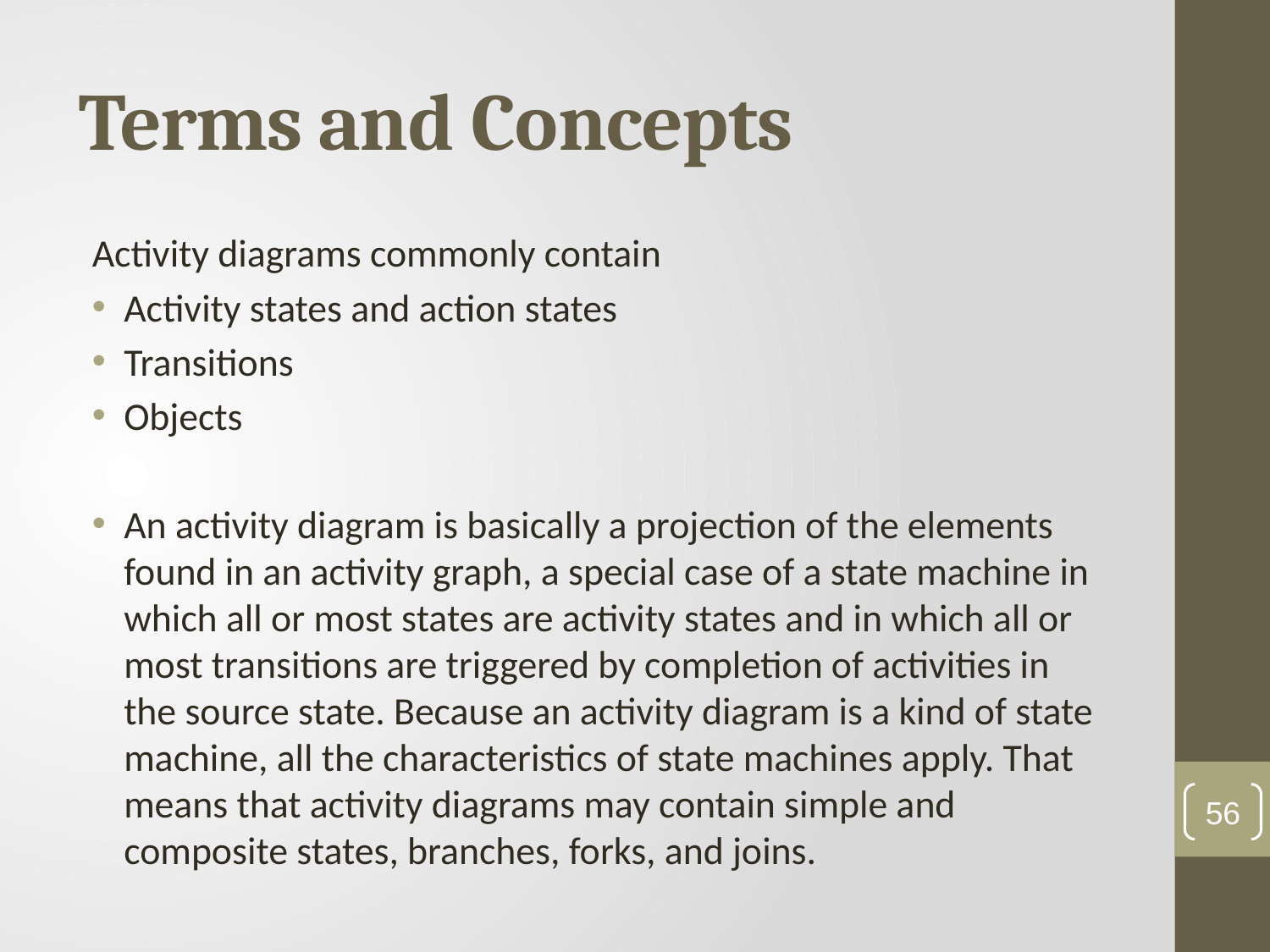

# Terms and Concepts
Activity diagrams commonly contain
Activity states and action states
Transitions
Objects

An activity diagram is basically a projection of the elements found in an activity graph, a special case of a state machine in which all or most states are activity states and in which all or most transitions are triggered by completion of activities in the source state. Because an activity diagram is a kind of state machine, all the characteristics of state machines apply. That means that activity diagrams may contain simple and composite states, branches, forks, and joins.

56